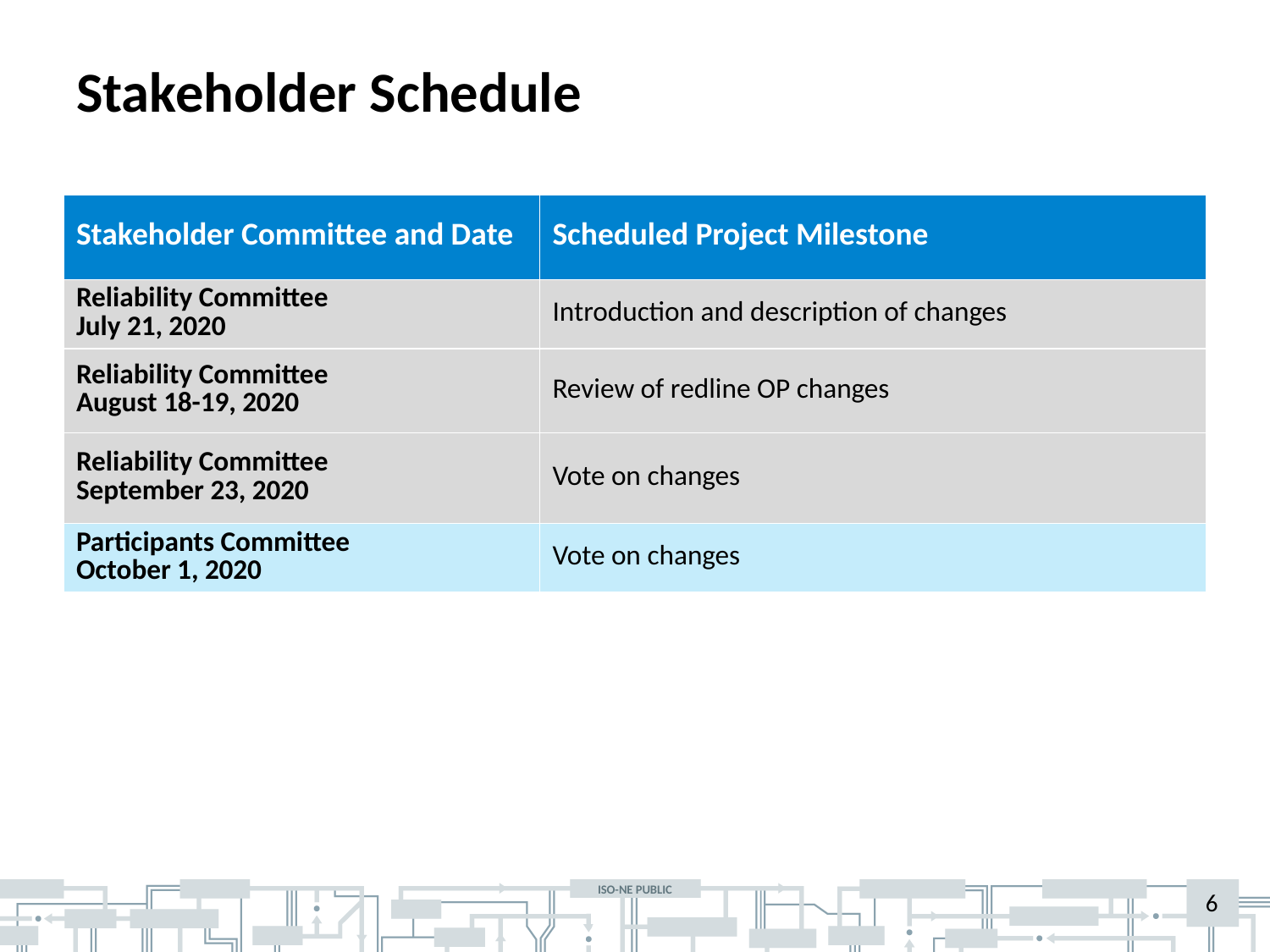

# Stakeholder Schedule
| Stakeholder Committee and Date | Scheduled Project Milestone |
| --- | --- |
| Reliability Committee July 21, 2020 | Introduction and description of changes |
| Reliability Committee August 18-19, 2020 | Review of redline OP changes |
| Reliability Committee September 23, 2020 | Vote on changes |
| Participants Committee October 1, 2020 | Vote on changes |
6